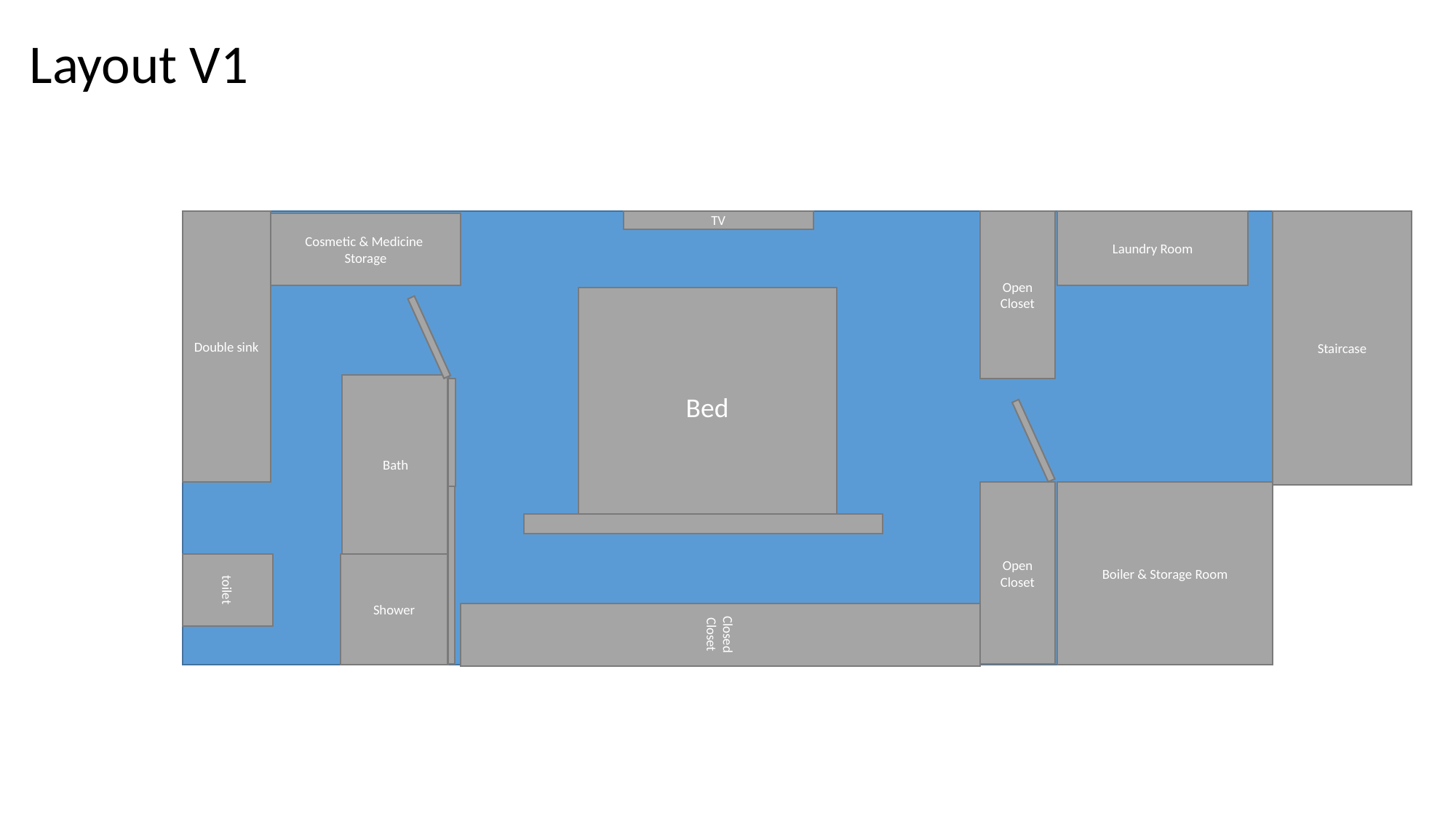

# Layout V1
TV
Laundry Room
Staircase
Double sink
Open Closet

Cosmetic & Medicine
Storage
Bed

Closed Closet
Bath

Open Closet
Boiler & Storage Room

toilet
Shower